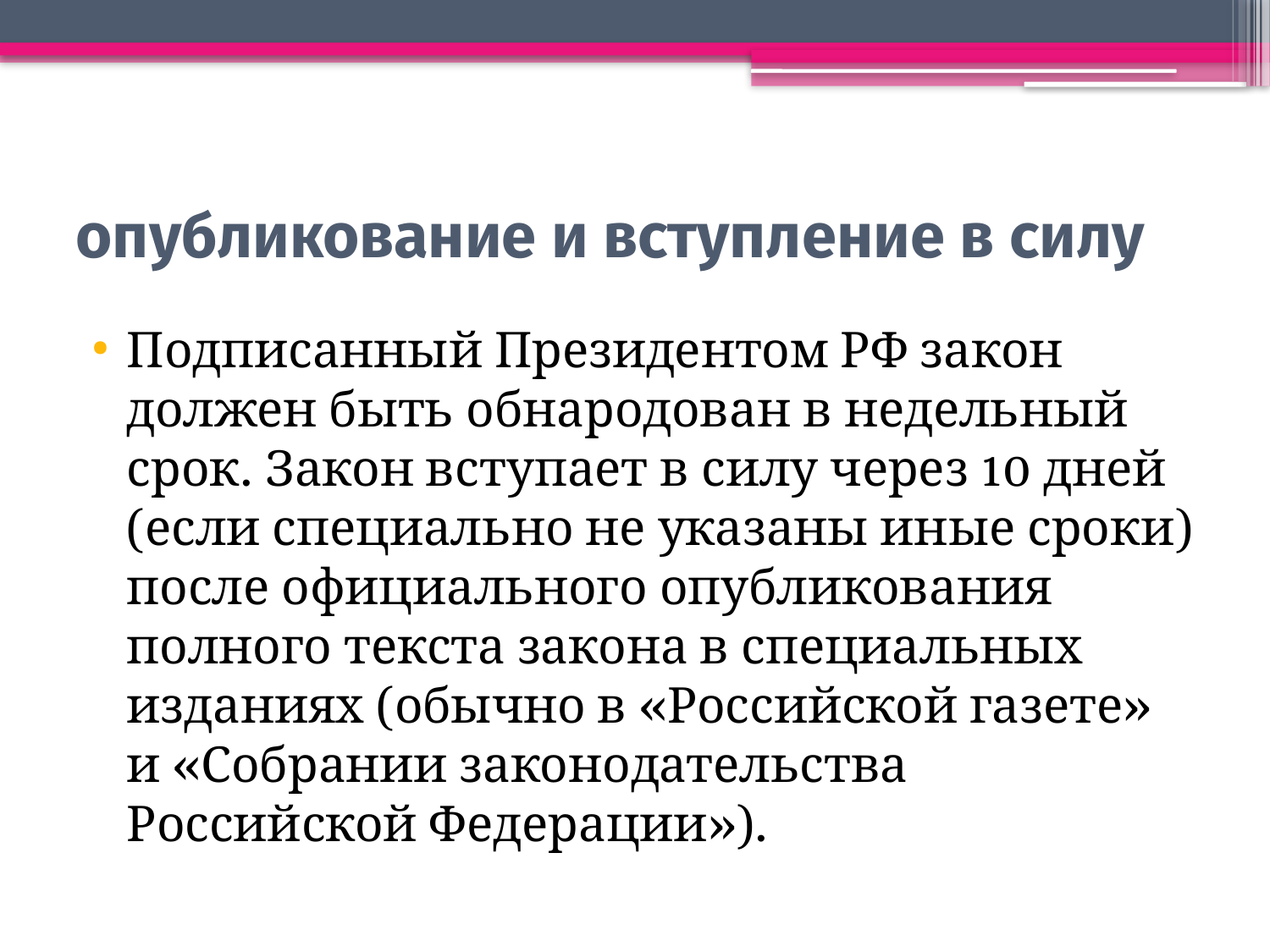

# опубликование и вступление в силу
Подписанный Президентом РФ закон должен быть обнародован в недельный срок. Закон вступает в силу через 10 дней (если специально не указаны иные сроки) после официального опубликования полного текста закона в специальных изданиях (обычно в «Российской газете» и «Собрании законодательства Российской Федерации»).